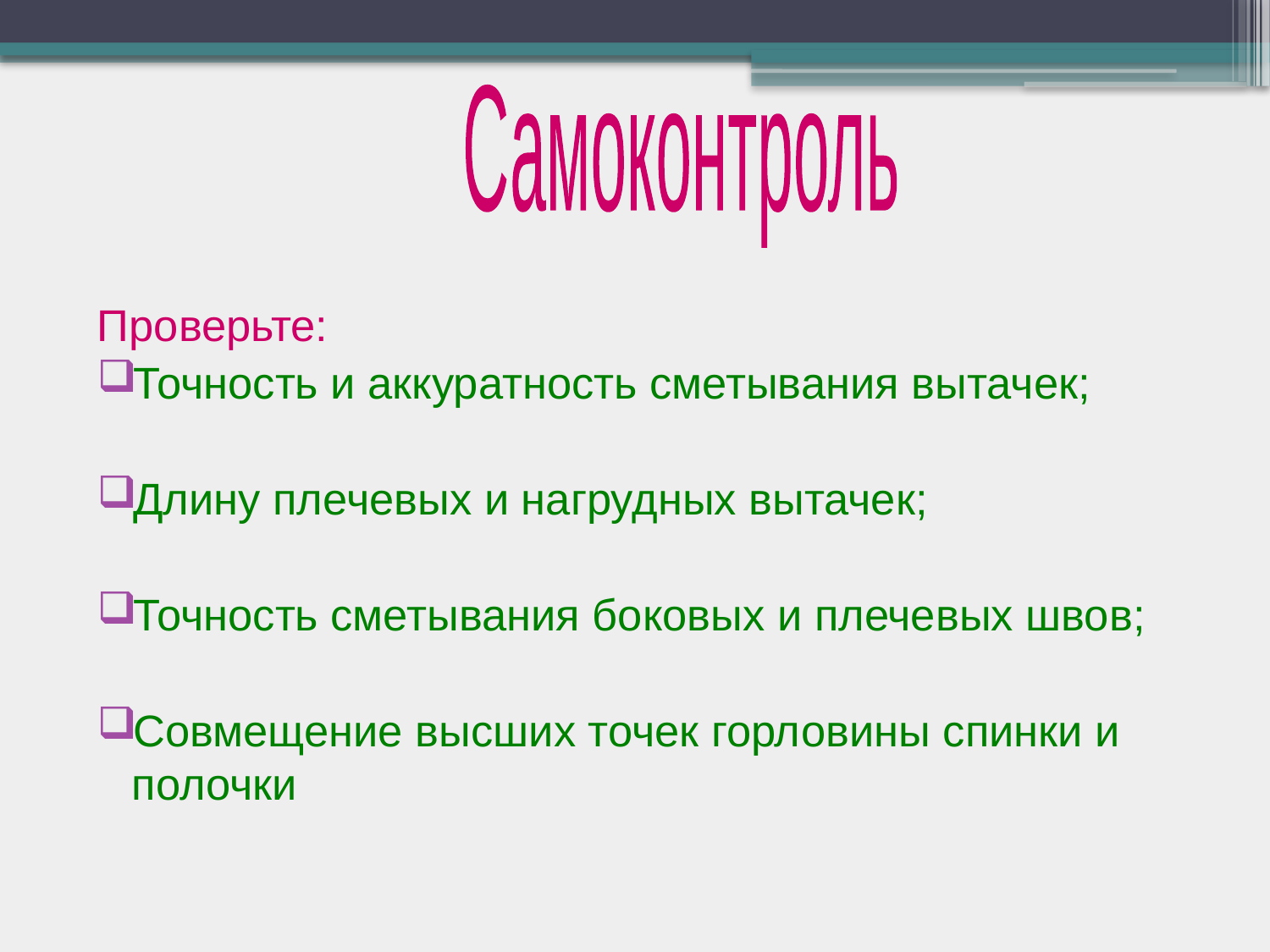

Самоконтроль

Проверьте:
Точность и аккуратность сметывания вытачек;

Длину плечевых и нагрудных вытачек;

Точность сметывания боковых и плечевых швов;

Совмещение высших точек горловины спинки и полочки